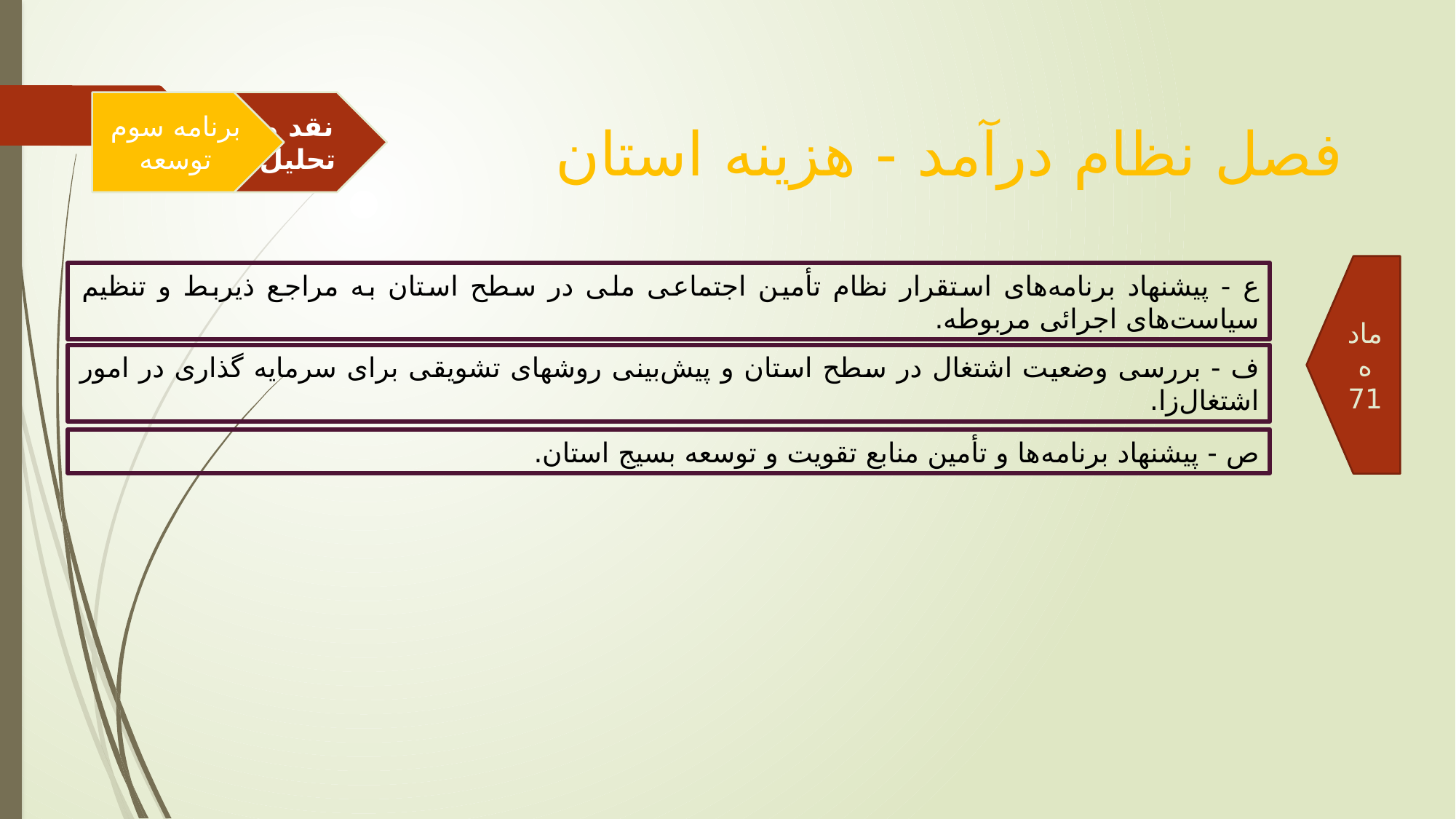

برنامه سوم توسعه
نقد و تحلیل
فصل نظام درآمد - هزینه استان
ماده 71
ع - پیشنهاد برنامه‌های استقرار نظام تأمین اجتماعی ملی در سطح استان به مراجع ذیربط و تنظیم سیاست‌های اجرائی مربوطه.
ف - بررسی وضعیت اشتغال در سطح استان و پیش‌بینی روشهای تشویقی برای سرمایه گذاری در امور اشتغال‌زا.
ص - پیشنهاد برنامه‌ها و تأمین منابع تقویت و توسعه بسیج استان.